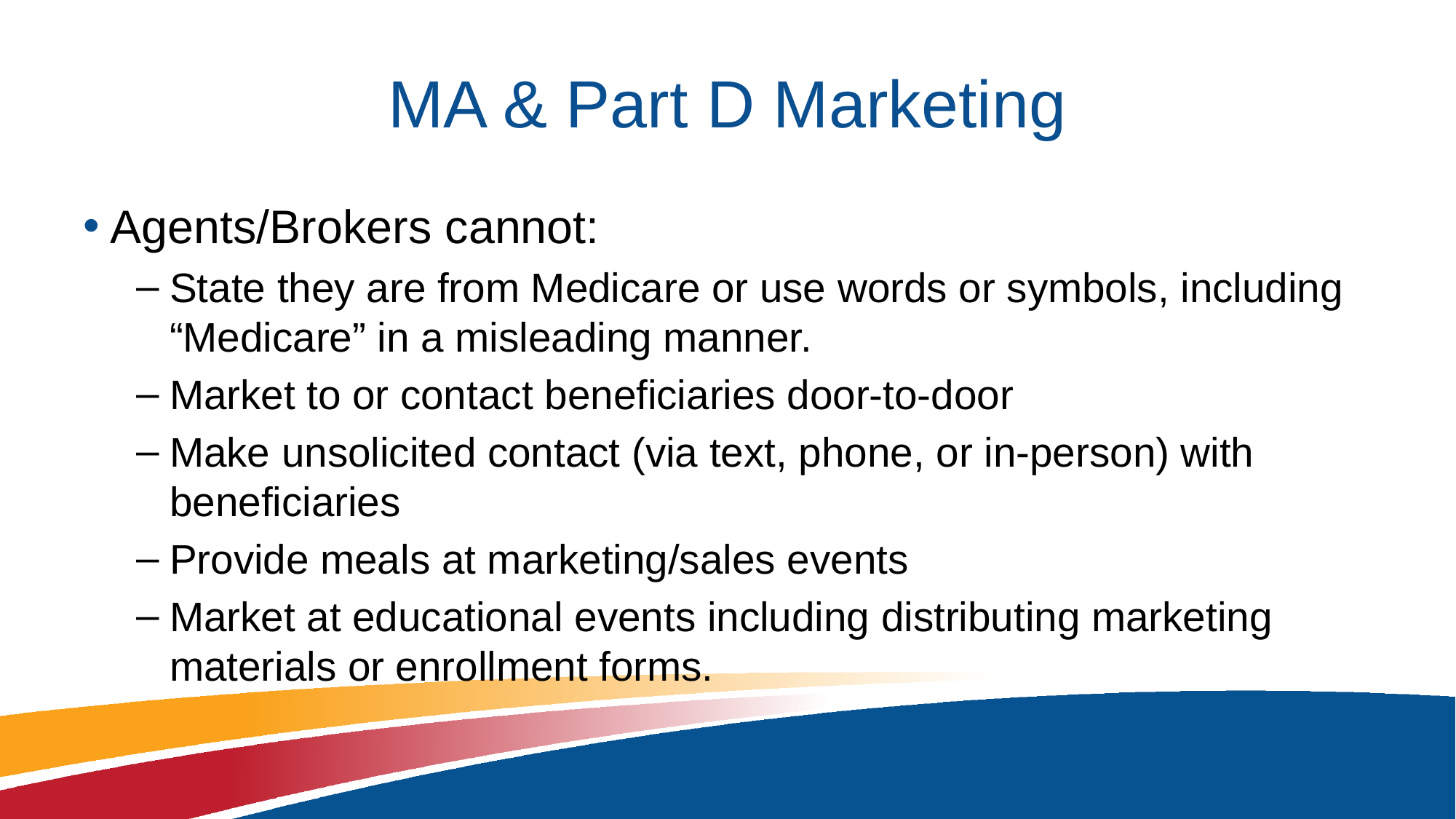

# MA & Part D Marketing
Agents/Brokers cannot:
State they are from Medicare or use words or symbols, including “Medicare” in a misleading manner.
Market to or contact beneficiaries door-to-door
Make unsolicited contact (via text, phone, or in-person) with beneficiaries
Provide meals at marketing/sales events
Market at educational events including distributing marketing materials or enrollment forms.